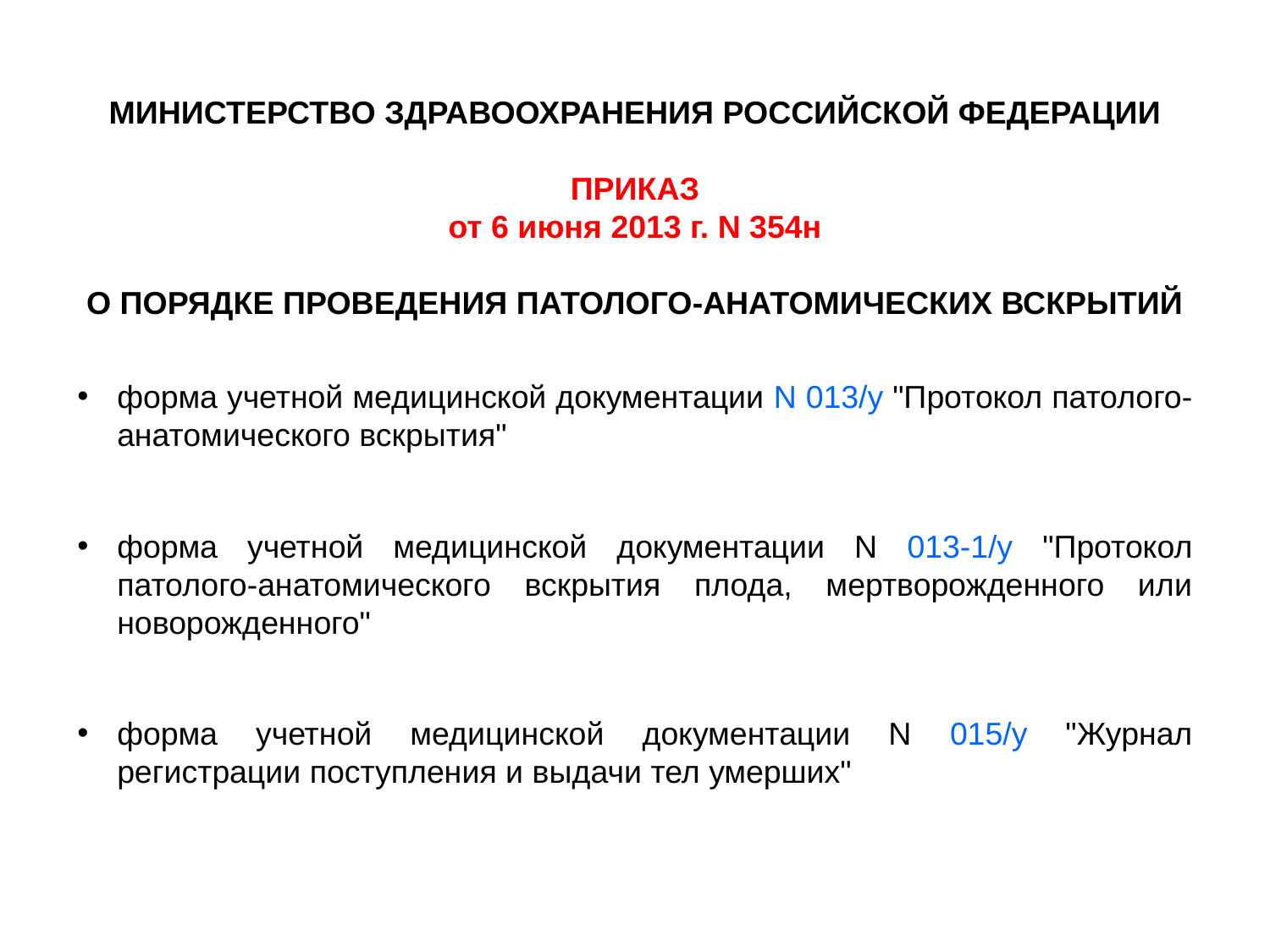

МИНИСТЕРСТВО ЗДРАВООХРАНЕНИЯ РОССИЙСКОЙ ФЕДЕРАЦИИ

ПРИКАЗ
от 6 июня 2013 г. N 354н

О ПОРЯДКЕ ПРОВЕДЕНИЯ ПАТОЛОГО-АНАТОМИЧЕСКИХ ВСКРЫТИЙ

форма учетной медицинской документации N 013/у "Протокол патолого-анатомического вскрытия"

форма учетной медицинской документации N 013-1/у "Протокол патолого-анатомического вскрытия плода, мертворожденного или новорожденного"

форма учетной медицинской документации N 015/у "Журнал регистрации поступления и выдачи тел умерших"